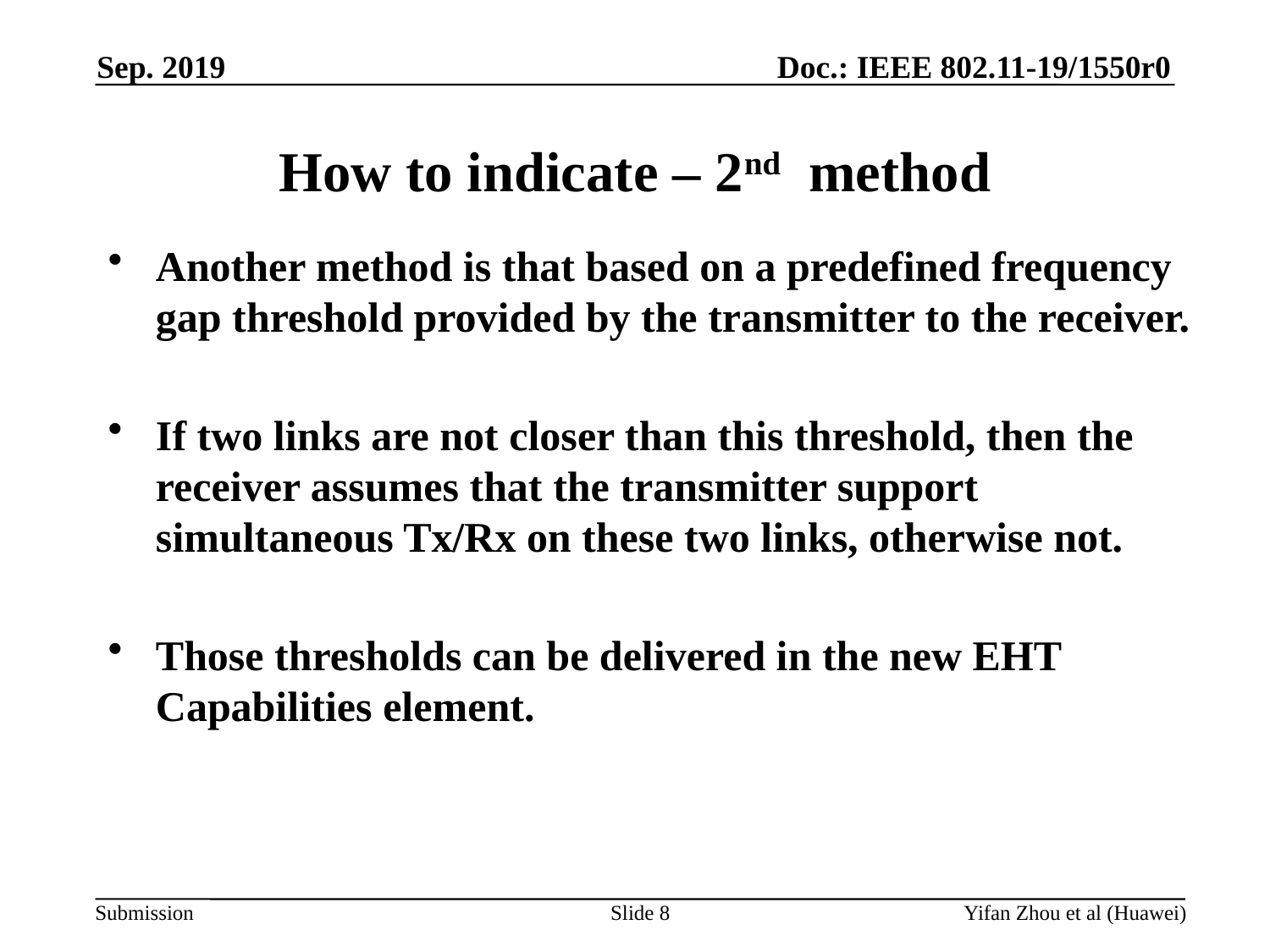

Sep. 2019
# How to indicate – 2nd  method
Another method is that based on a predefined frequency gap threshold provided by the transmitter to the receiver.

If two links are not closer than this threshold, then the receiver assumes that the transmitter support simultaneous Tx/Rx on these two links, otherwise not.

Those thresholds can be delivered in the new EHT Capabilities element.

Slide 8
Yifan Zhou et al (Huawei)